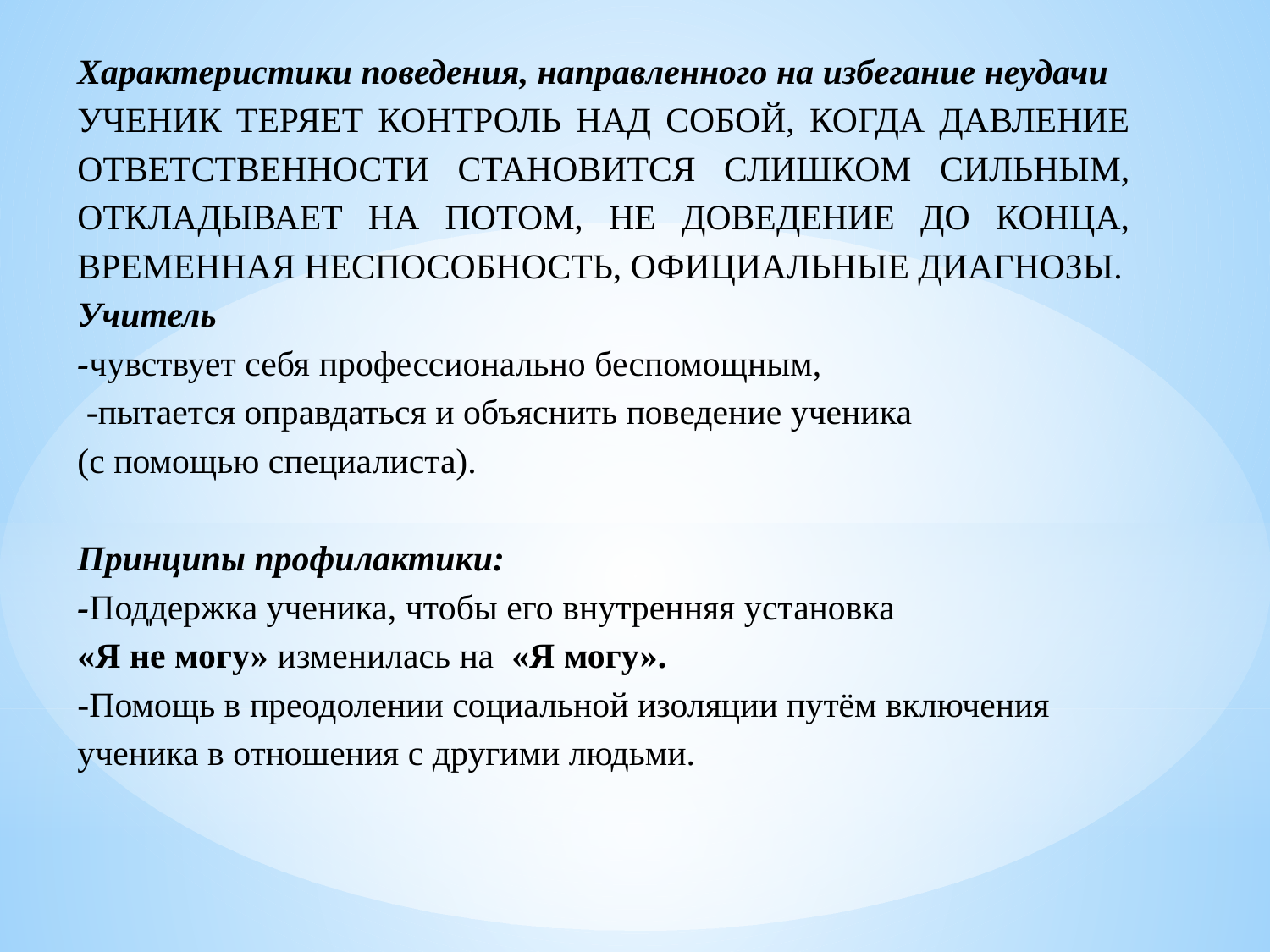

Характеристики поведения, направленного на избегание неудачи
Ученик теряет контроль над собой, когда давление ответственности становится слишком сильным, откладывает на потом, не доведение до конца, временная неспособность, официальные диагнозы.
Учитель
-чувствует себя профессионально беспомощным,
 -пытается оправдаться и объяснить поведение ученика
(с помощью специалиста).

Принципы профилактики:
-Поддержка ученика, чтобы его внутренняя установка
«Я не могу» изменилась на  «Я могу».
-Помощь в преодолении социальной изоляции путём включения ученика в отношения с другими людьми.